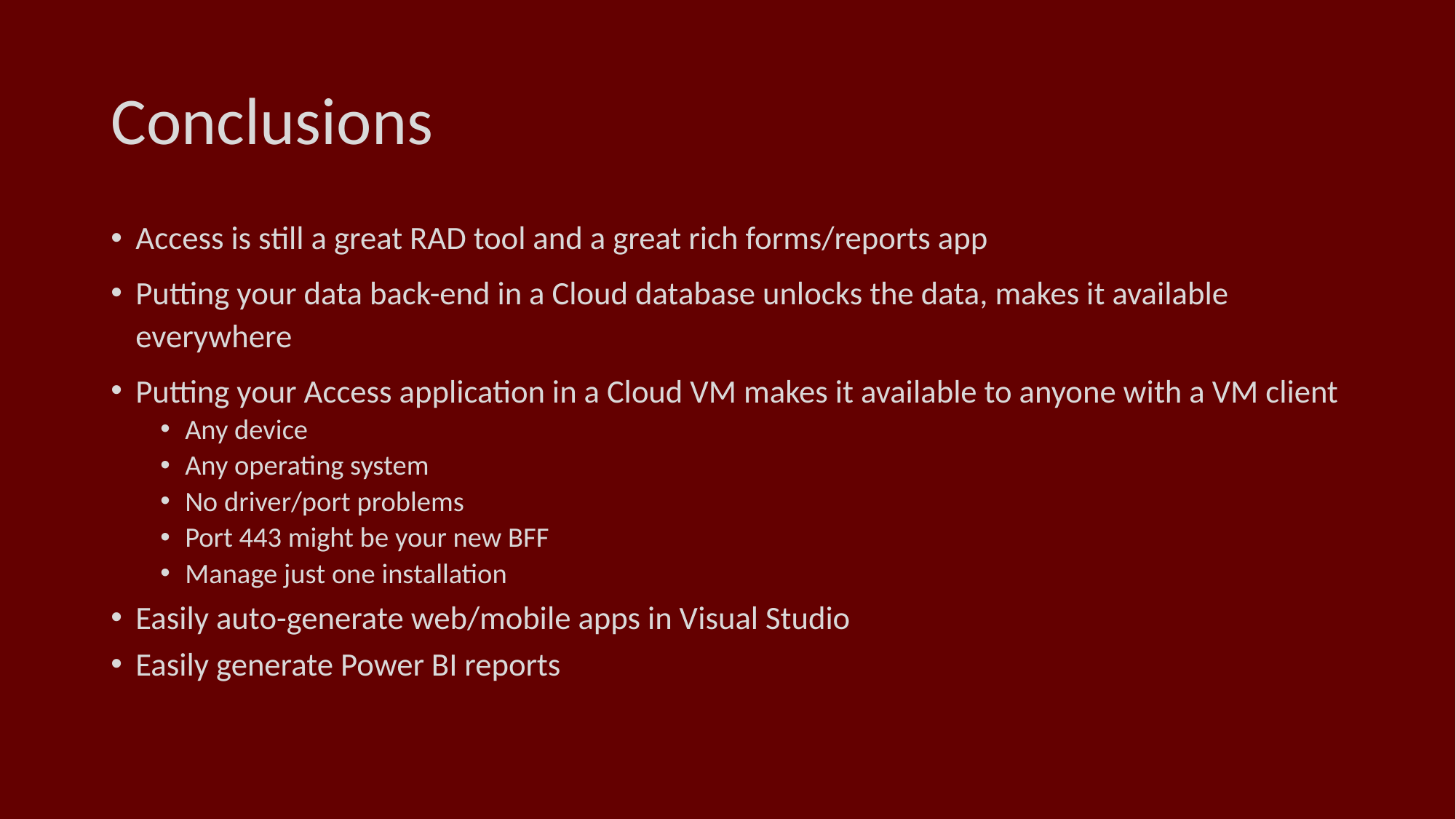

# Conclusions
Access is still a great RAD tool and a great rich forms/reports app
Putting your data back-end in a Cloud database unlocks the data, makes it available everywhere
Putting your Access application in a Cloud VM makes it available to anyone with a VM client
Any device
Any operating system
No driver/port problems
Port 443 might be your new BFF
Manage just one installation
Easily auto-generate web/mobile apps in Visual Studio
Easily generate Power BI reports